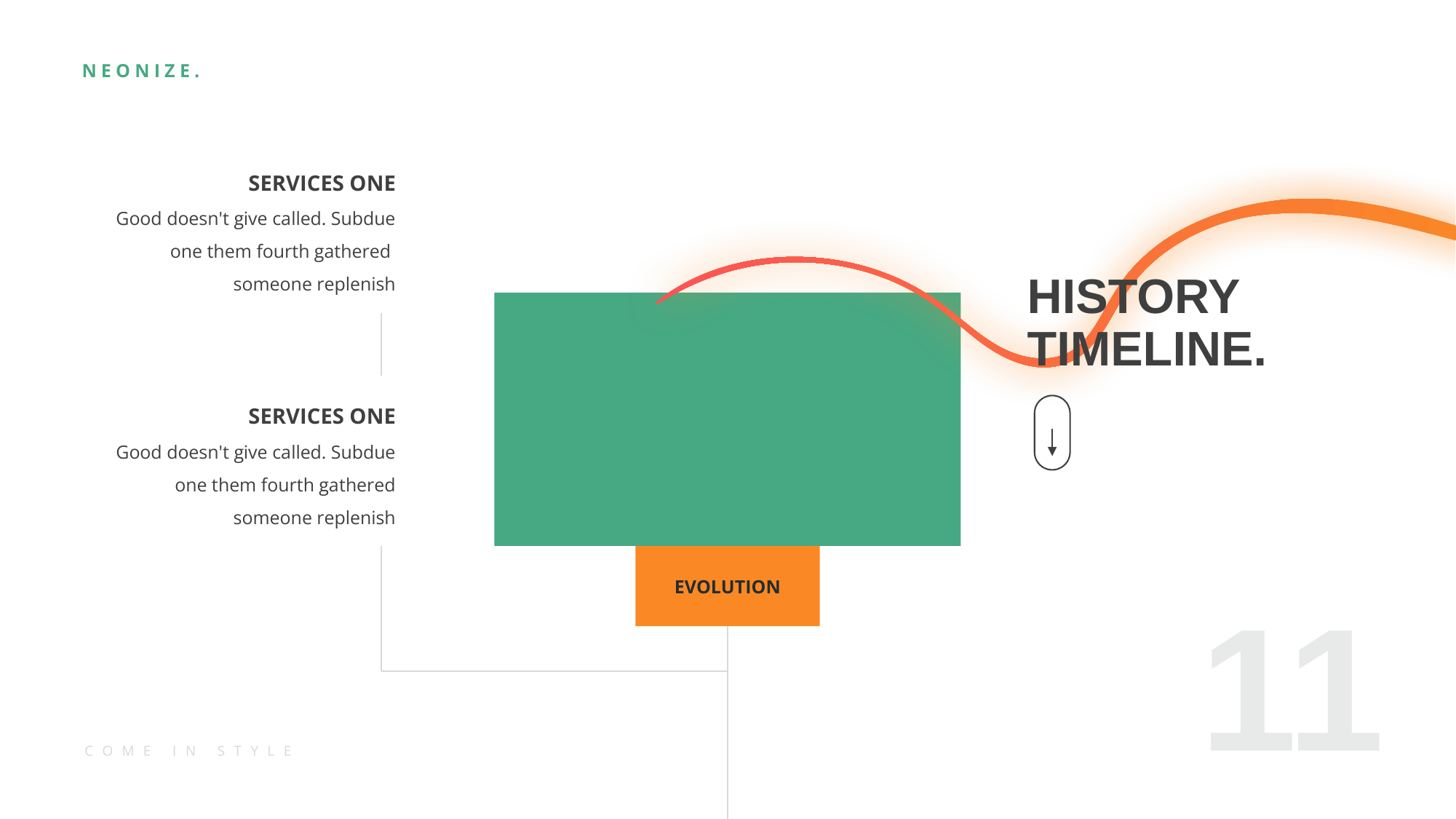

SERVICES ONE
Good doesn't give called. Subdue one them fourth gathered  someone replenish

# HISTORY TIMELINE.

SERVICES ONE
Good doesn't give called. Subdue one them fourth gathered someone replenish

EVOLUTION